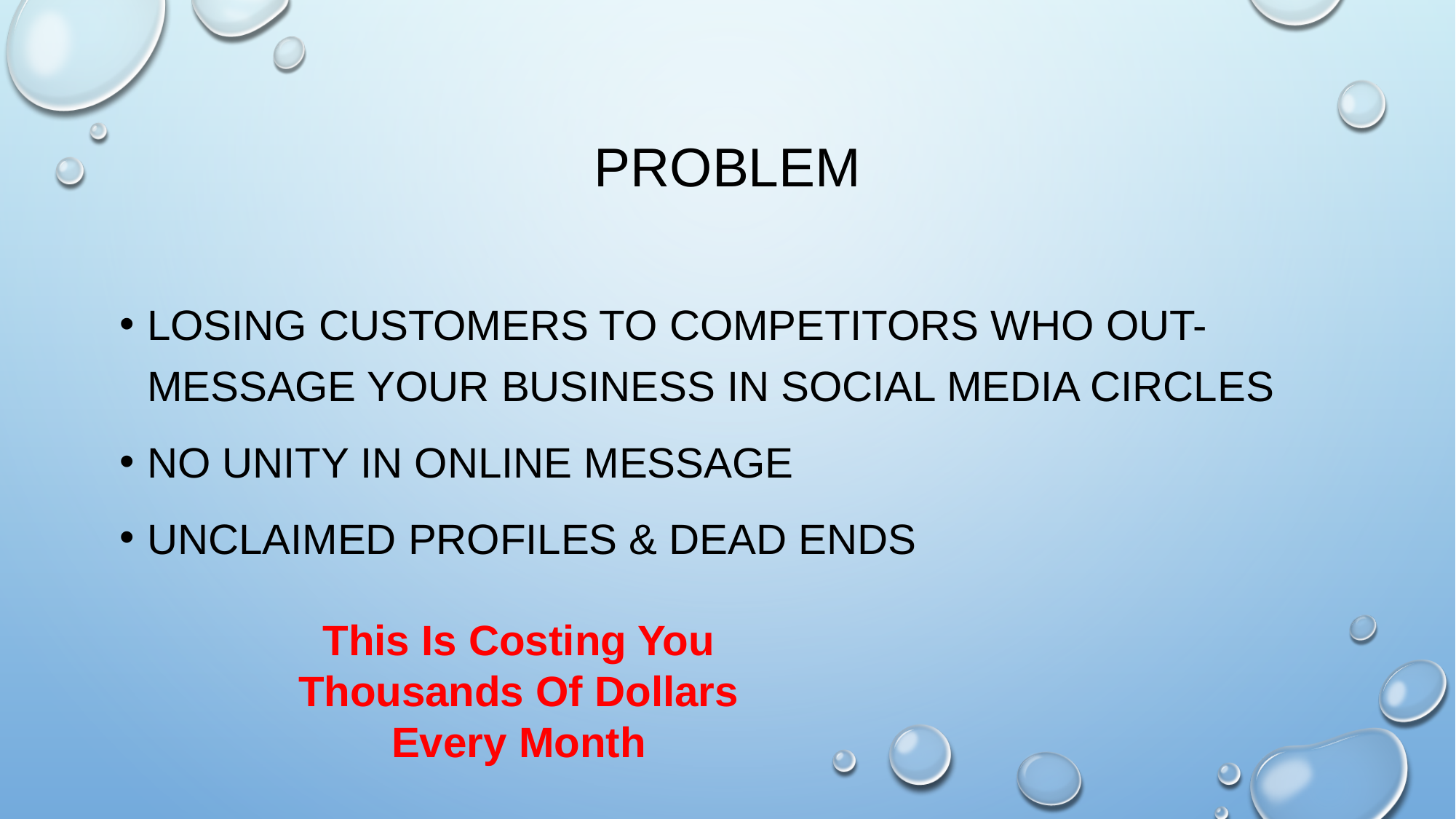

# Problem
Losing customers to competitors who out-message your business in social media circles
No unity in online message
Unclaimed profiles & Dead ends
This Is Costing You Thousands Of Dollars Every Month